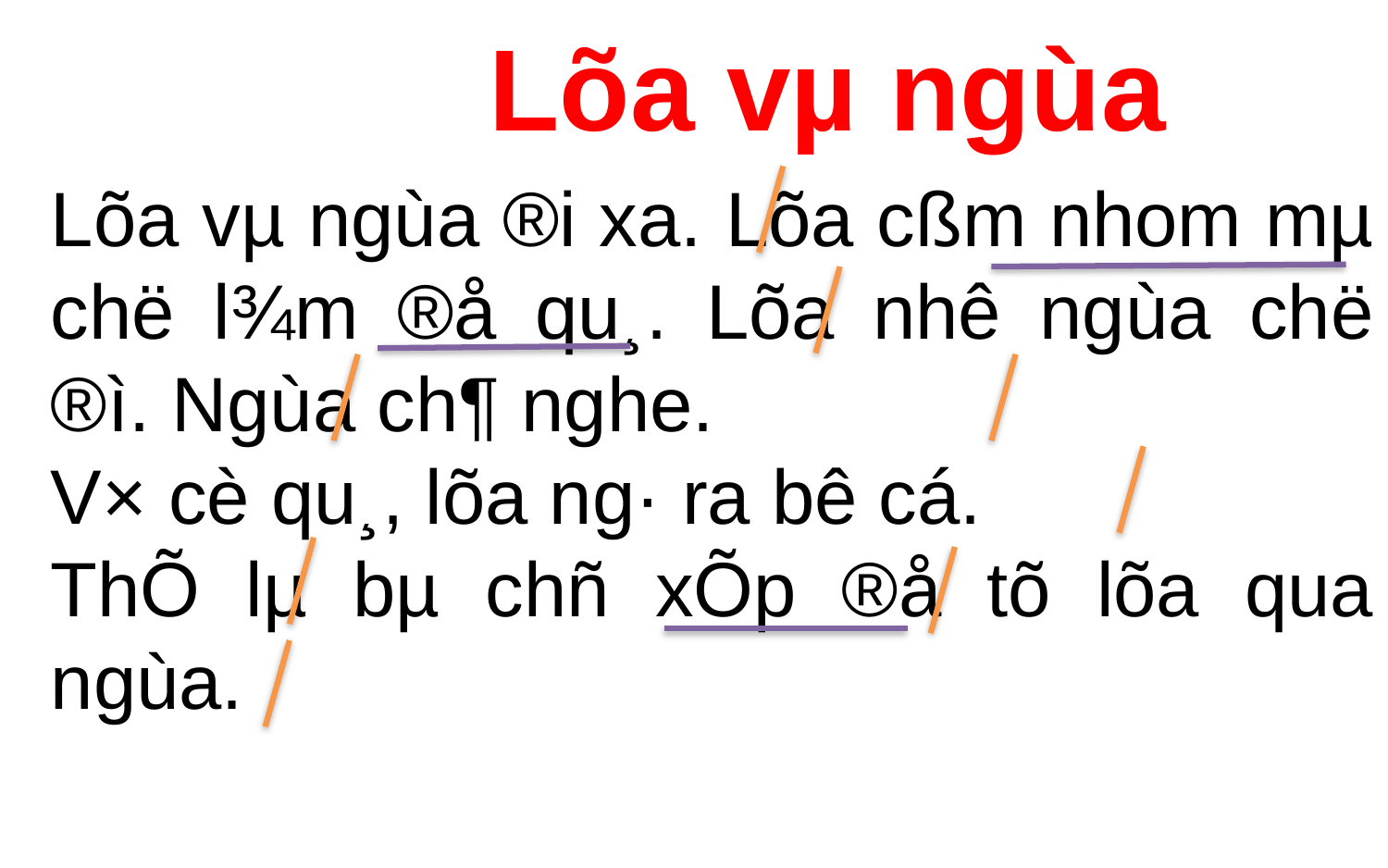

Lõa vµ ngùa
Lõa vµ ngùa ®i xa. Lõa cßm nhom mµ chë l¾m ®å qu¸. Lõa nhê ngùa chë ®ì. Ngùa ch¶ nghe.
V× cè qu¸, lõa ng· ra bê cá.
ThÕ lµ bµ chñ xÕp ®å tõ lõa qua ngùa.